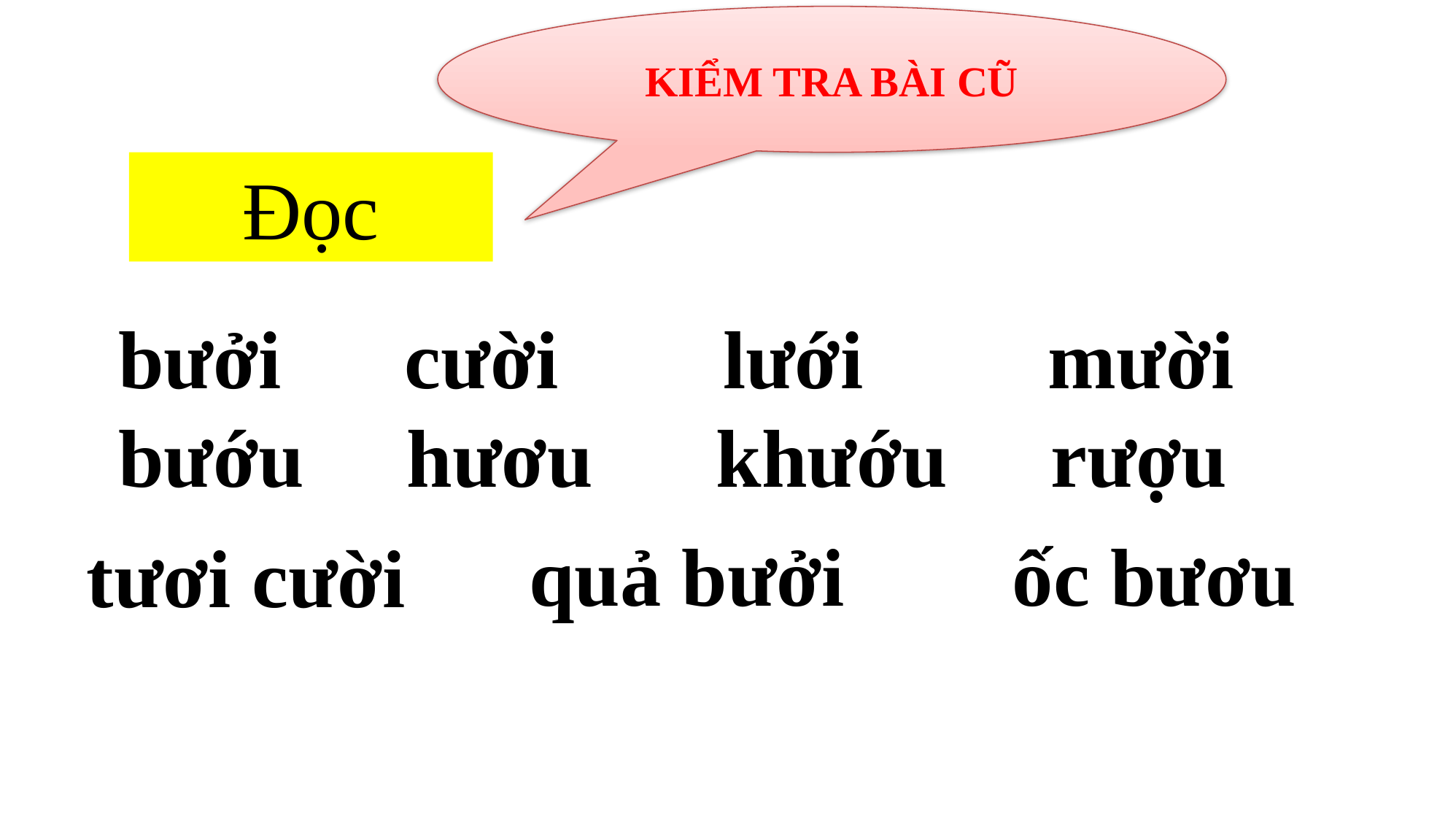

KIỂM TRA BÀI CŨ
Đọc
bưởi      cười        lưới         mười
bướu     hươu      khướu     rượu
quả bưởi
ốc bươu
tươi cười